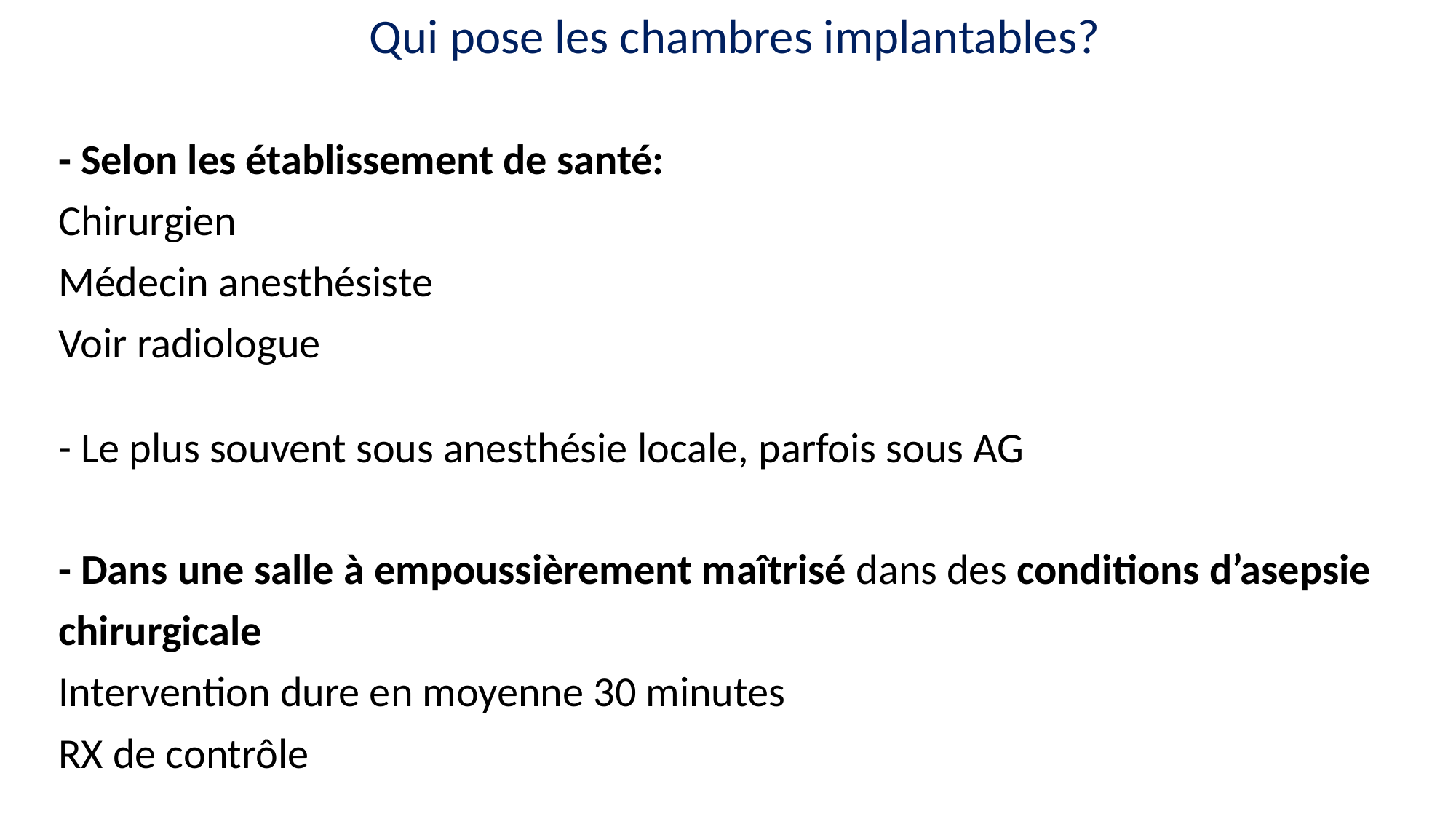

Qui pose les chambres implantables?
- Selon les établissement de santé:
Chirurgien
Médecin anesthésiste
Voir radiologue

- Le plus souvent sous anesthésie locale, parfois sous AG

- Dans une salle à empoussièrement maîtrisé dans des conditions d’asepsie chirurgicale
Intervention dure en moyenne 30 minutes
RX de contrôle